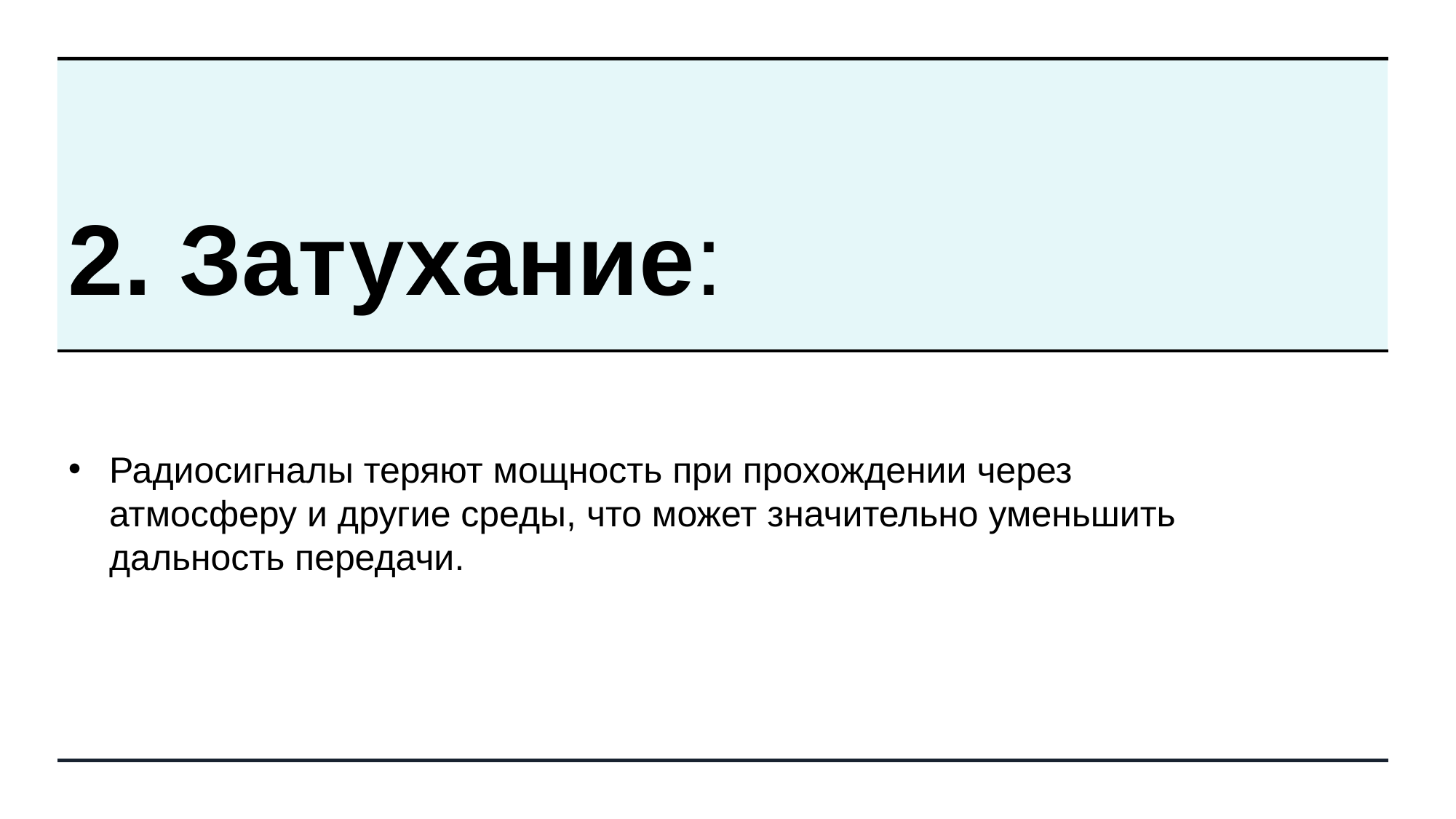

# 2. Затухание:

Радиосигналы теряют мощность при прохождении через атмосферу и другие среды, что может значительно уменьшить дальность передачи.